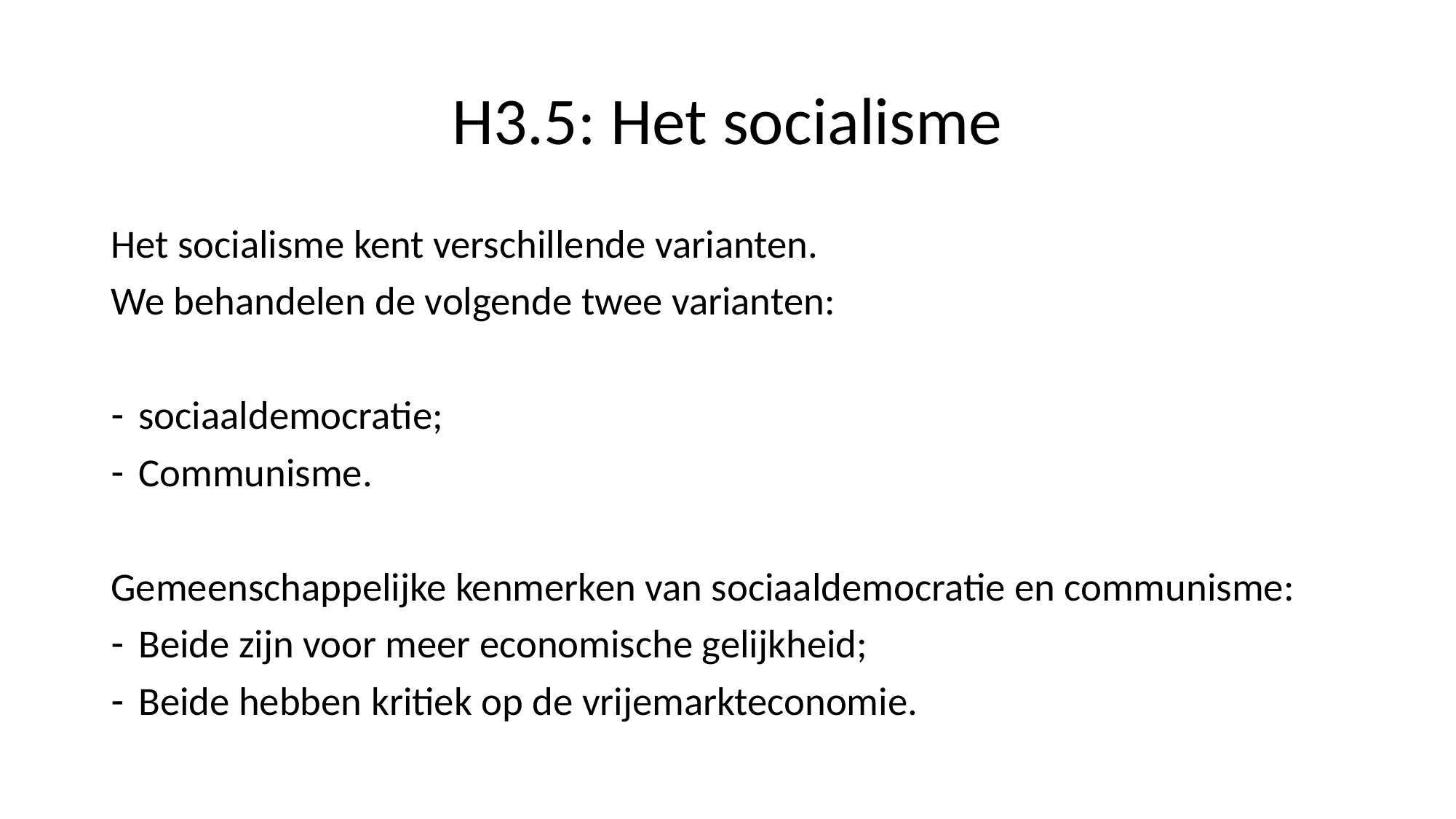

# H3.5: Het socialisme
Het socialisme kent verschillende varianten.
We behandelen de volgende twee varianten:

sociaaldemocratie;
Communisme.

Gemeenschappelijke kenmerken van sociaaldemocratie en communisme:
Beide zijn voor meer economische gelijkheid;
Beide hebben kritiek op de vrijemarkteconomie.